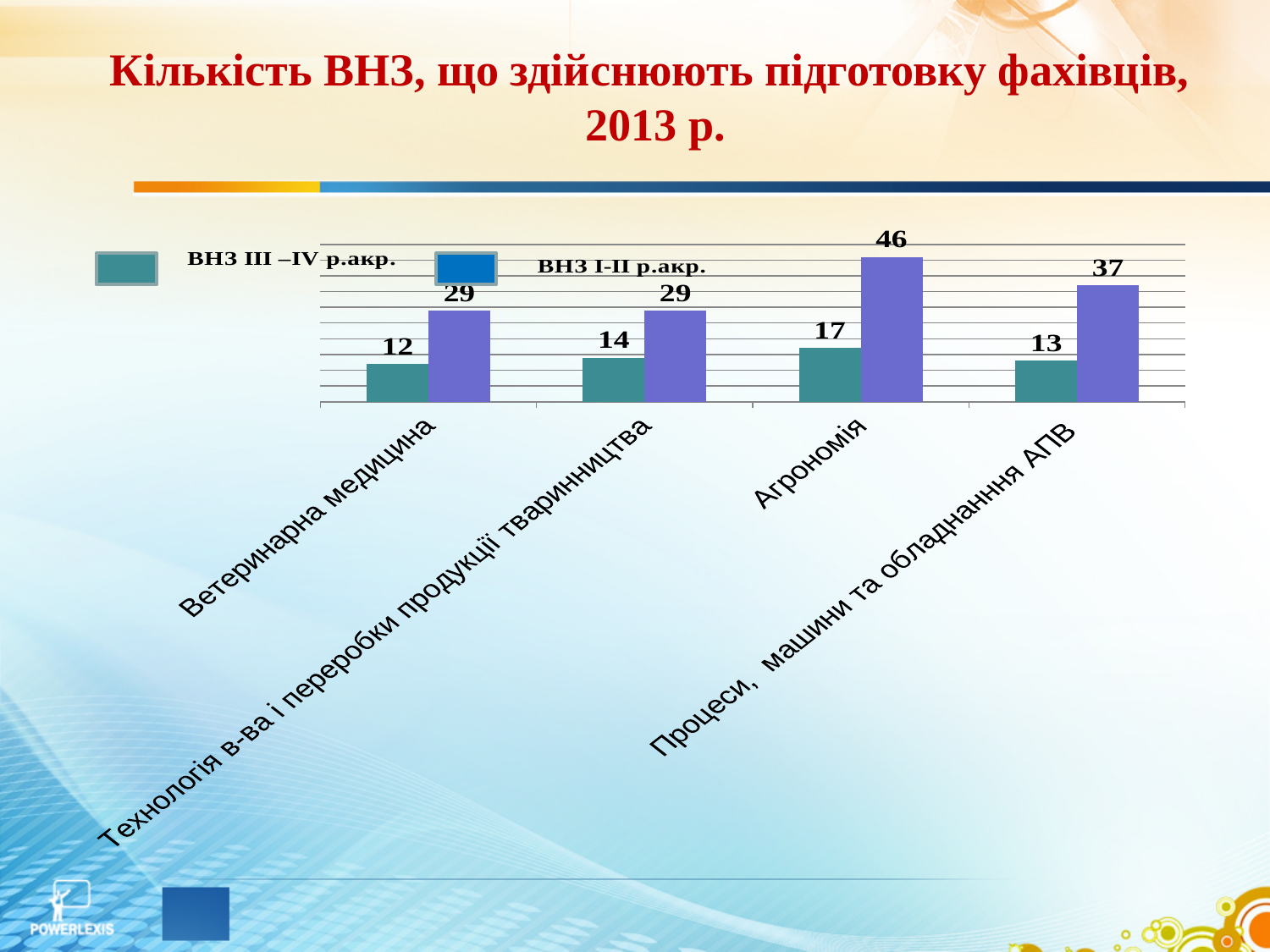

# Кількість ВНЗ, що здійснюють підготовку фахівців, 2013 р.

[unsupported chart]